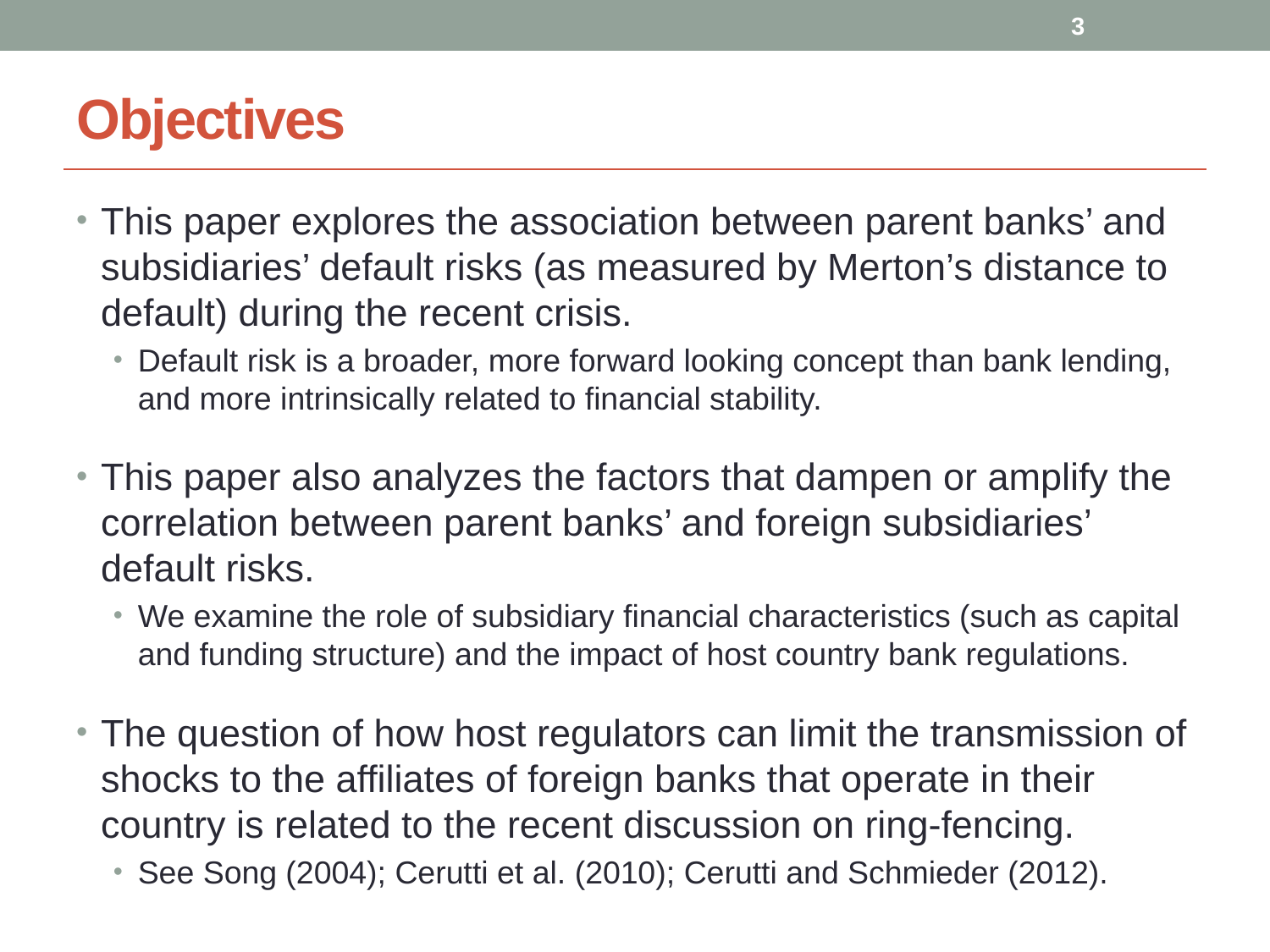

3
# Objectives
This paper explores the association between parent banks’ and subsidiaries’ default risks (as measured by Merton’s distance to default) during the recent crisis.
Default risk is a broader, more forward looking concept than bank lending, and more intrinsically related to financial stability.

This paper also analyzes the factors that dampen or amplify the correlation between parent banks’ and foreign subsidiaries’ default risks.
We examine the role of subsidiary financial characteristics (such as capital and funding structure) and the impact of host country bank regulations.

The question of how host regulators can limit the transmission of shocks to the affiliates of foreign banks that operate in their country is related to the recent discussion on ring-fencing.
See Song (2004); Cerutti et al. (2010); Cerutti and Schmieder (2012).